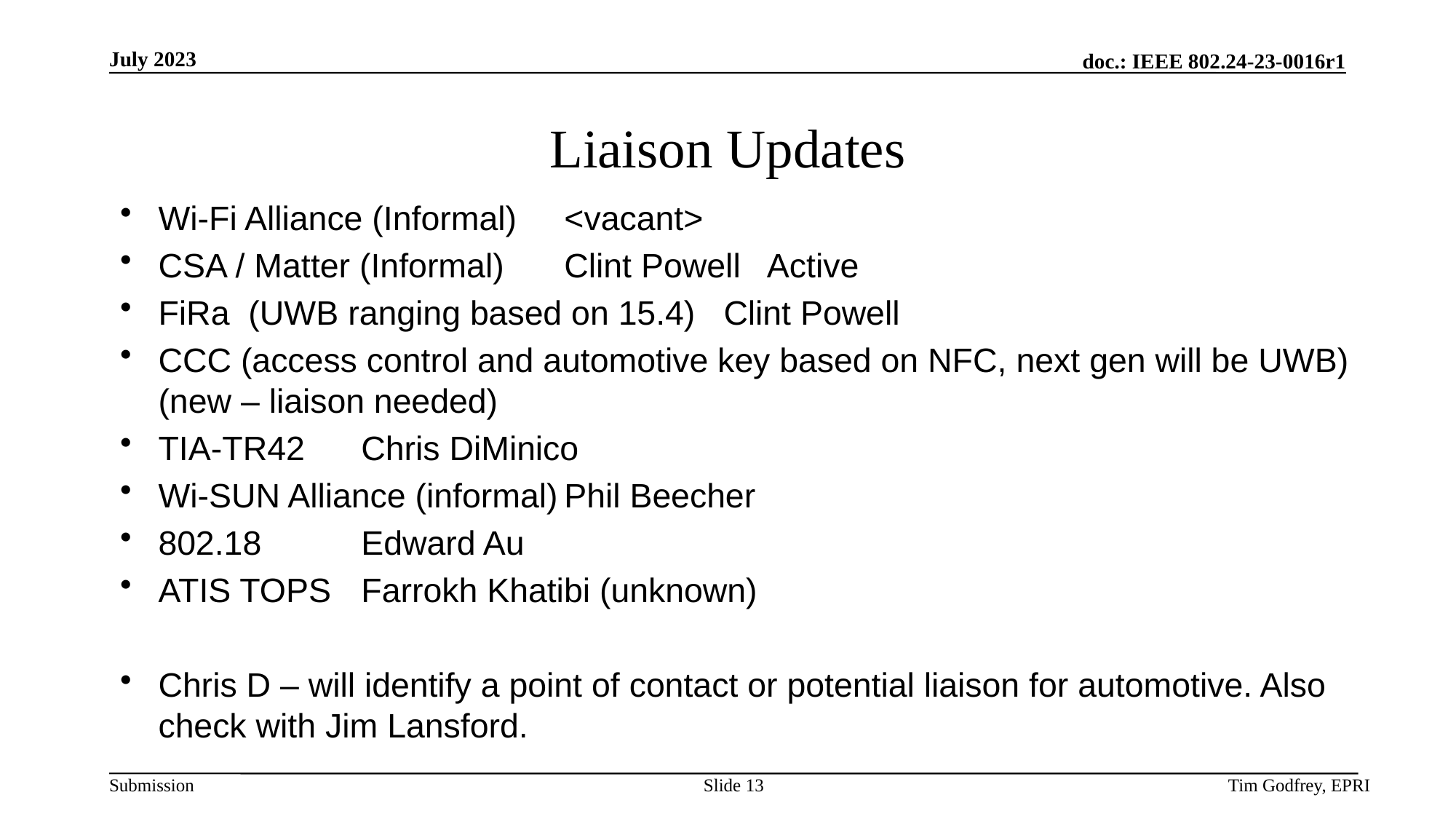

# Liaison Updates
Wi-Fi Alliance (Informal)			<vacant>
CSA / Matter (Informal)			Clint Powell   Active
FiRa  (UWB ranging based on 15.4)   Clint Powell
CCC (access control and automotive key based on NFC, next gen will be UWB)   (new – liaison needed)
TIA-TR42					Chris DiMinico
Wi-SUN Alliance (informal)		Phil Beecher
802.18					Edward Au
ATIS TOPS 				Farrokh Khatibi (unknown)

Chris D – will identify a point of contact or potential liaison for automotive. Also check with Jim Lansford.

Slide 13
Tim Godfrey, EPRI